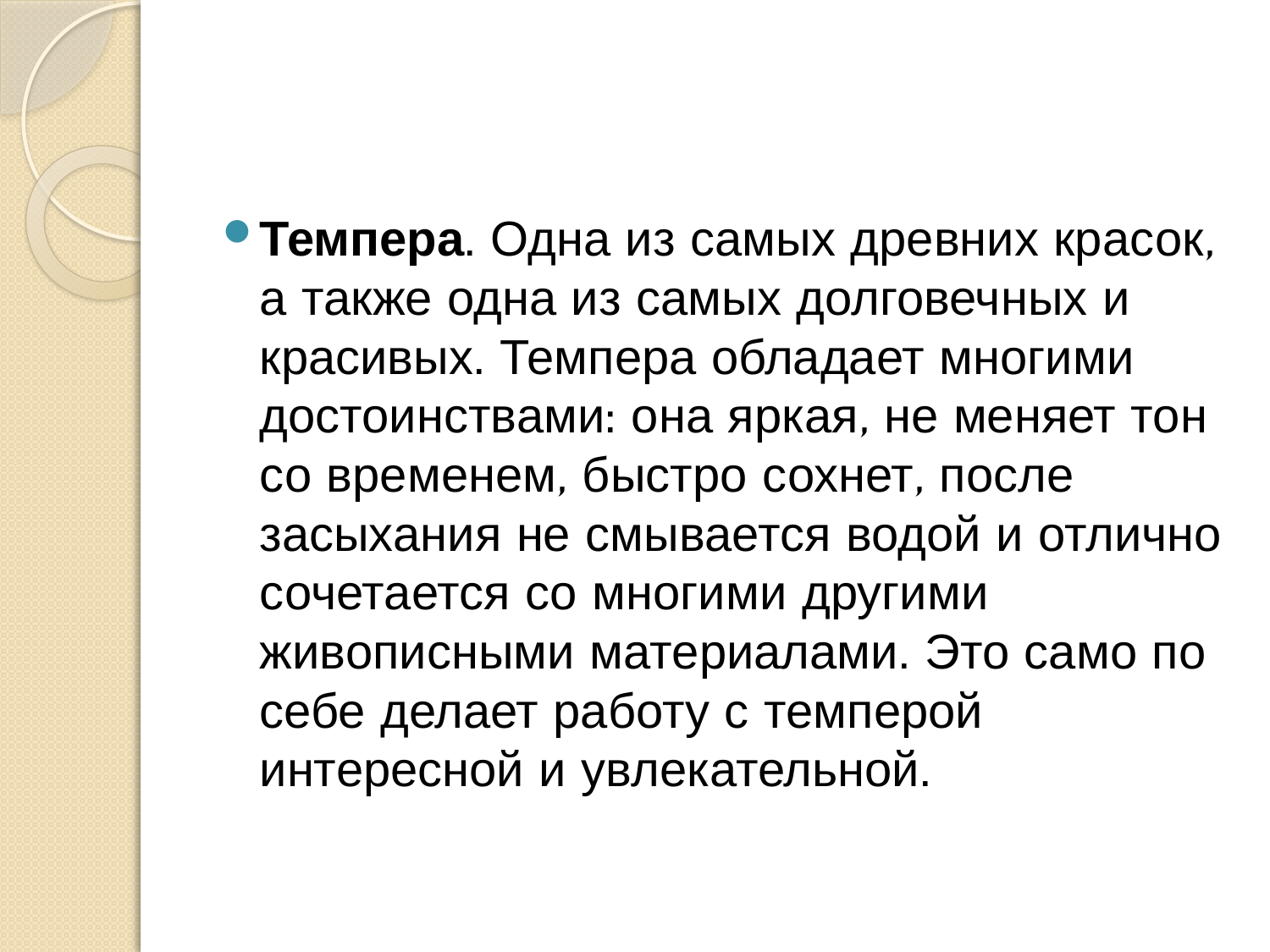

#
Темпера. Одна из самых древних красок, а также одна из самых долговечных и красивых. Темпера обладает многими достоинствами: она яркая, не меняет тон со временем, быстро сохнет, после засыхания не смывается водой и отлично сочетается со многими другими живописными материалами. Это само по себе делает работу с темперой интересной и увлекательной.